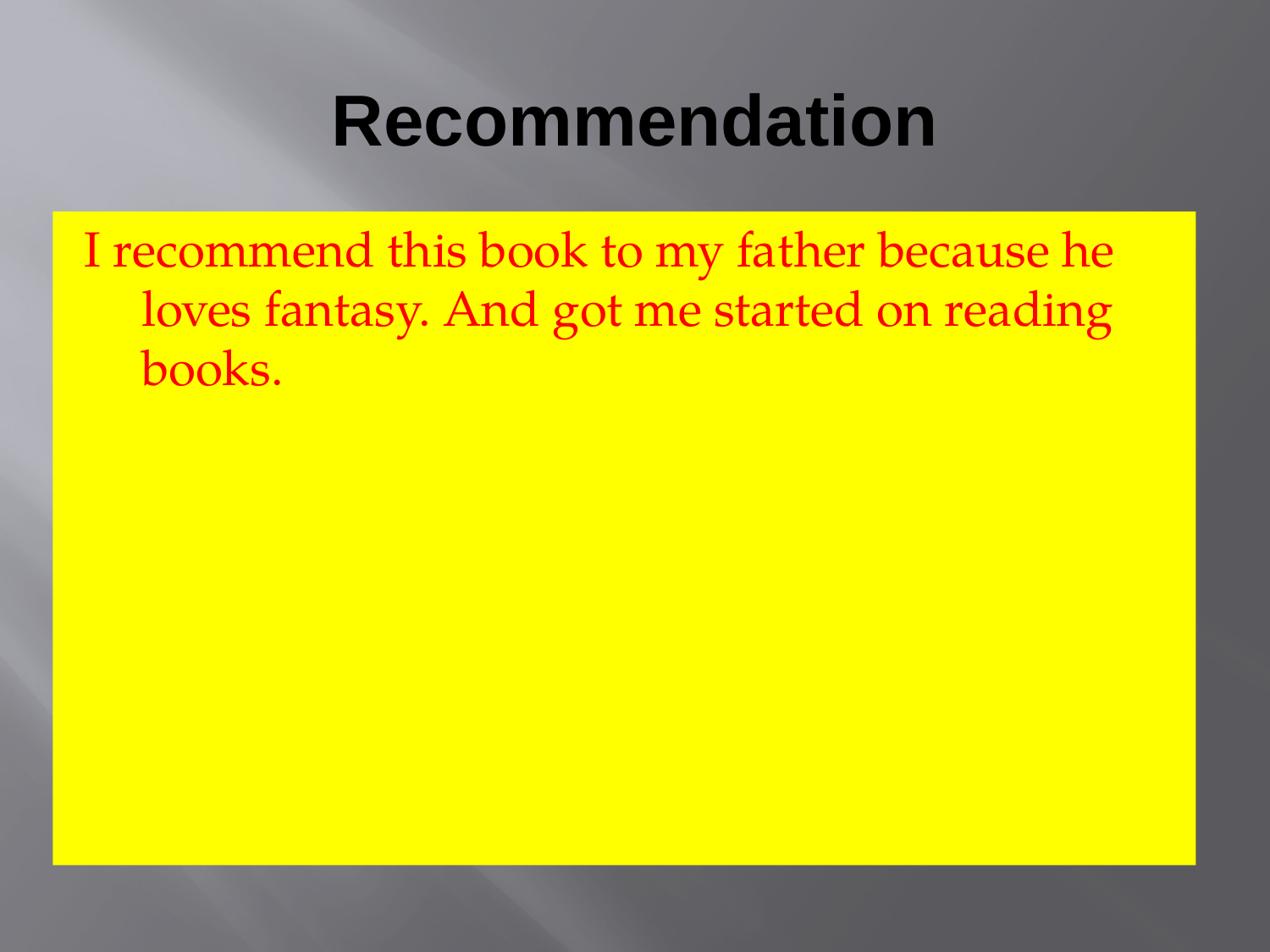

# Recommendation
I recommend this book to my father because he loves fantasy. And got me started on reading books.